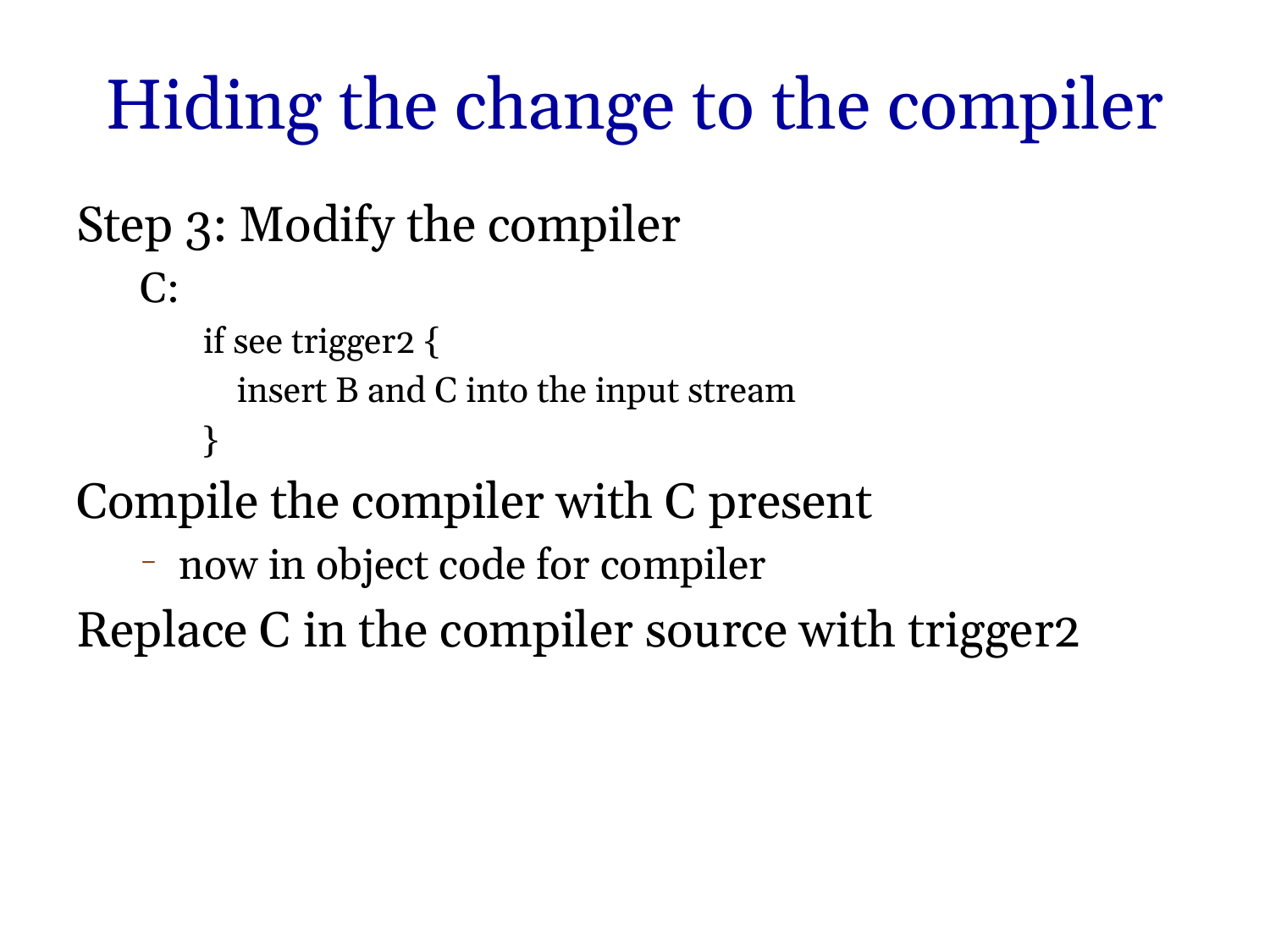

# Hiding the change to the compiler
Step 3: Modify the compiler
C:
if see trigger2 {
    insert B and C into the input stream
}
Compile the compiler with C present
now in object code for compiler
Replace C in the compiler source with trigger2